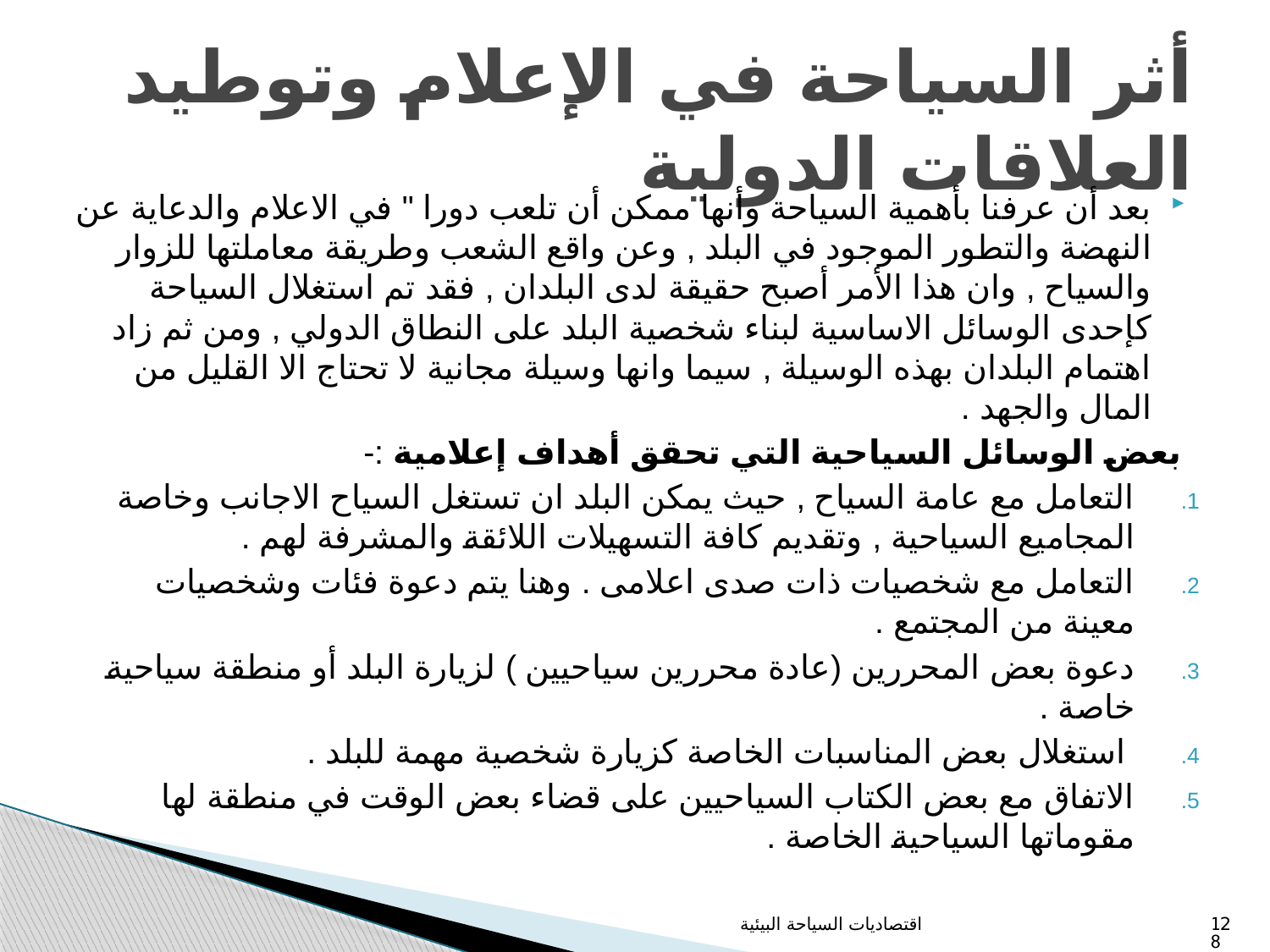

# أثر السياحة في الإعلام وتوطيد العلاقات الدولية
بعد أن عرفنا بأهمية السياحة وأنها ممكن أن تلعب دورا " في الاعلام والدعاية عن النهضة والتطور الموجود في البلد , وعن واقع الشعب وطريقة معاملتها للزوار والسياح , وان هذا الأمر أصبح حقيقة لدى البلدان , فقد تم استغلال السياحة كإحدى الوسائل الاساسية لبناء شخصية البلد على النطاق الدولي , ومن ثم زاد اهتمام البلدان بهذه الوسيلة , سيما وانها وسيلة مجانية لا تحتاج الا القليل من المال والجهد .
بعض الوسائل السياحية التي تحقق أهداف إعلامية :-
التعامل مع عامة السياح , حيث يمكن البلد ان تستغل السياح الاجانب وخاصة المجاميع السياحية , وتقديم كافة التسهيلات اللائقة والمشرفة لهم .
التعامل مع شخصيات ذات صدى اعلامى . وهنا يتم دعوة فئات وشخصيات معينة من المجتمع .
دعوة بعض المحررين (عادة محررين سياحيين ) لزيارة البلد أو منطقة سياحية خاصة .
 استغلال بعض المناسبات الخاصة كزيارة شخصية مهمة للبلد .
الاتفاق مع بعض الكتاب السياحيين على قضاء بعض الوقت في منطقة لها مقوماتها السياحية الخاصة .
اقتصاديات السياحة البيئية
128